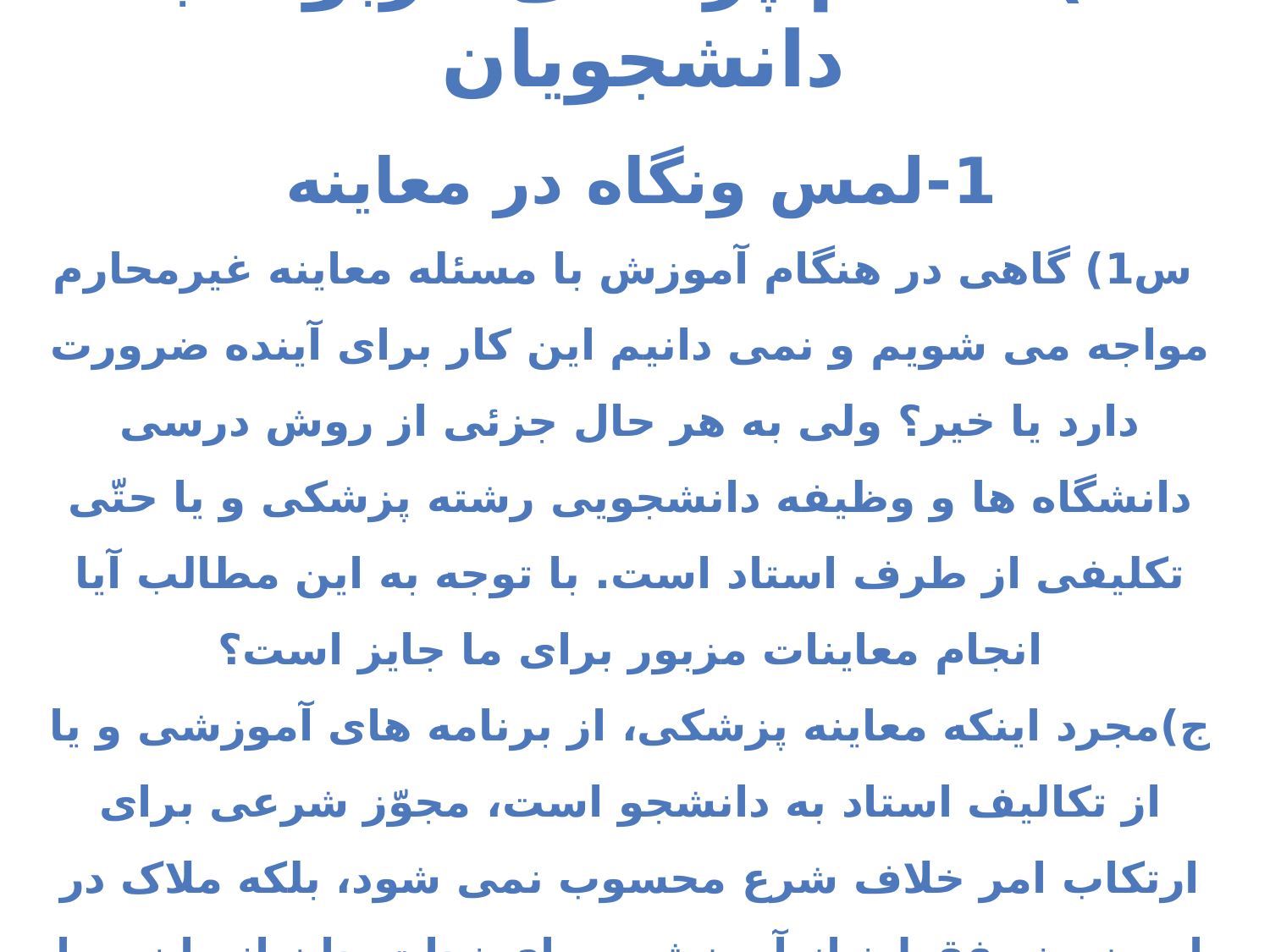

2) احکام پزشکی مربوط به دانشجویان
1-لمس ونگاه در معاینه
 س1) گاهی در هنگام آموزش با مسئله معاینه غیرمحارم مواجه می شویم و نمی دانیم این کار برای آینده ضرورت دارد یا خیر؟ ولی به هر حال جزئی از روش درسی دانشگاه ها و وظیفه دانشجویی رشته پزشکی و یا حتّی تکلیفی از طرف استاد است. با توجه به این مطالب آیا انجام معاینات مزبور برای ما جایز است؟
ج)مجرد اینکه معاینه پزشکی، از برنامه های آموزشی و یا از تکالیف استاد به دانشجو است، مجوّز شرعی برای ارتکاب امر خلاف شرع محسوب نمی شود، بلکه ملاک در این زمینه فقط نیاز آموزشی برای نجات جان انسان و یا اقتضاء ضرورت می باشد.